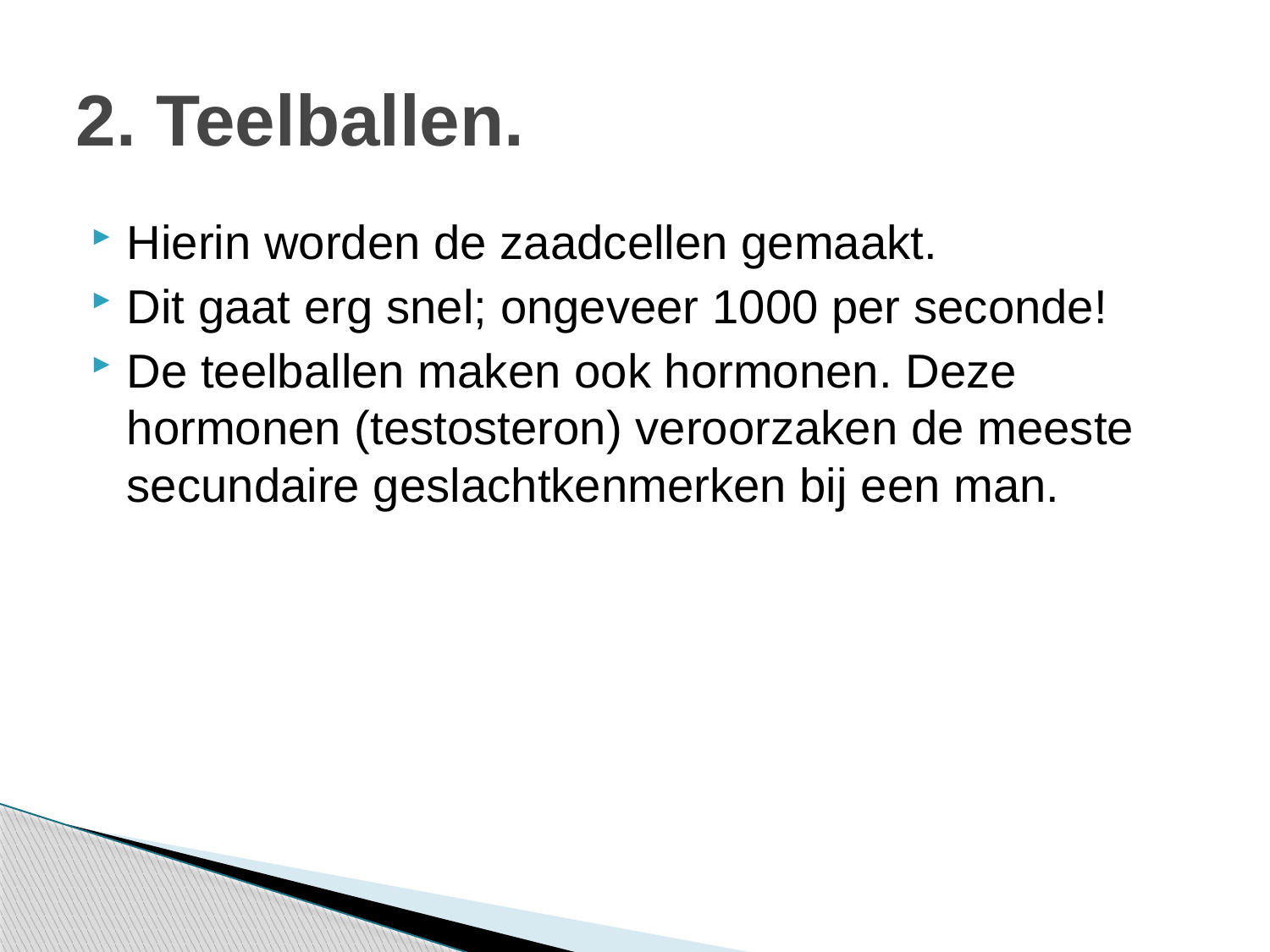

# 2. Teelballen.
Hierin worden de zaadcellen gemaakt.
Dit gaat erg snel; ongeveer 1000 per seconde!
De teelballen maken ook hormonen. Deze hormonen (testosteron) veroorzaken de meeste secundaire geslachtkenmerken bij een man.